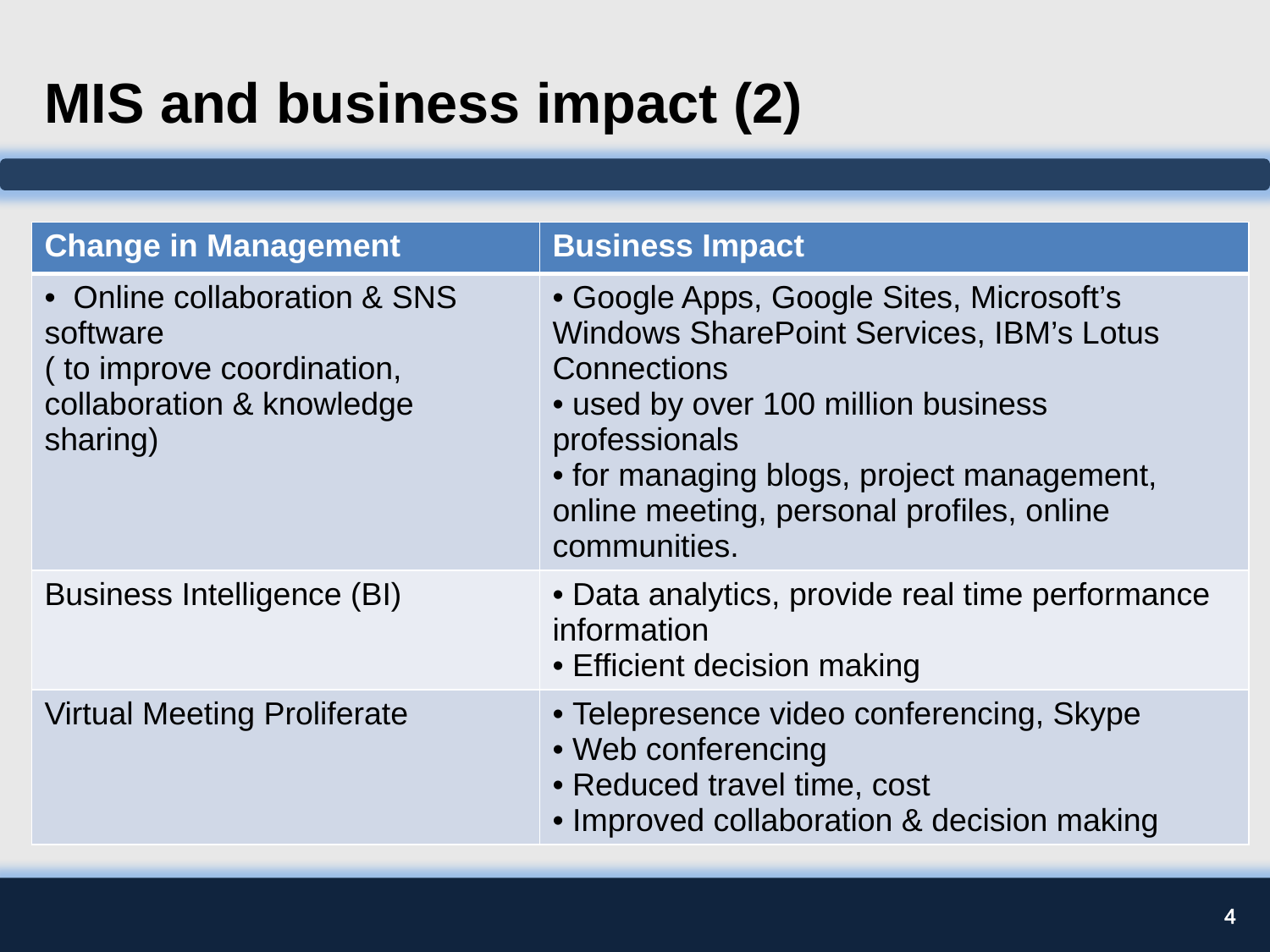

# MIS and business impact (2)
| Change in Management | Business Impact |
| --- | --- |
| Online collaboration & SNS software ( to improve coordination, collaboration & knowledge sharing) | Google Apps, Google Sites, Microsoft’s Windows SharePoint Services, IBM’s Lotus Connections used by over 100 million business professionals for managing blogs, project management, online meeting, personal profiles, online communities. |
| Business Intelligence (BI) | Data analytics, provide real time performance information Efficient decision making |
| Virtual Meeting Proliferate | Telepresence video conferencing, Skype Web conferencing Reduced travel time, cost Improved collaboration & decision making |
4